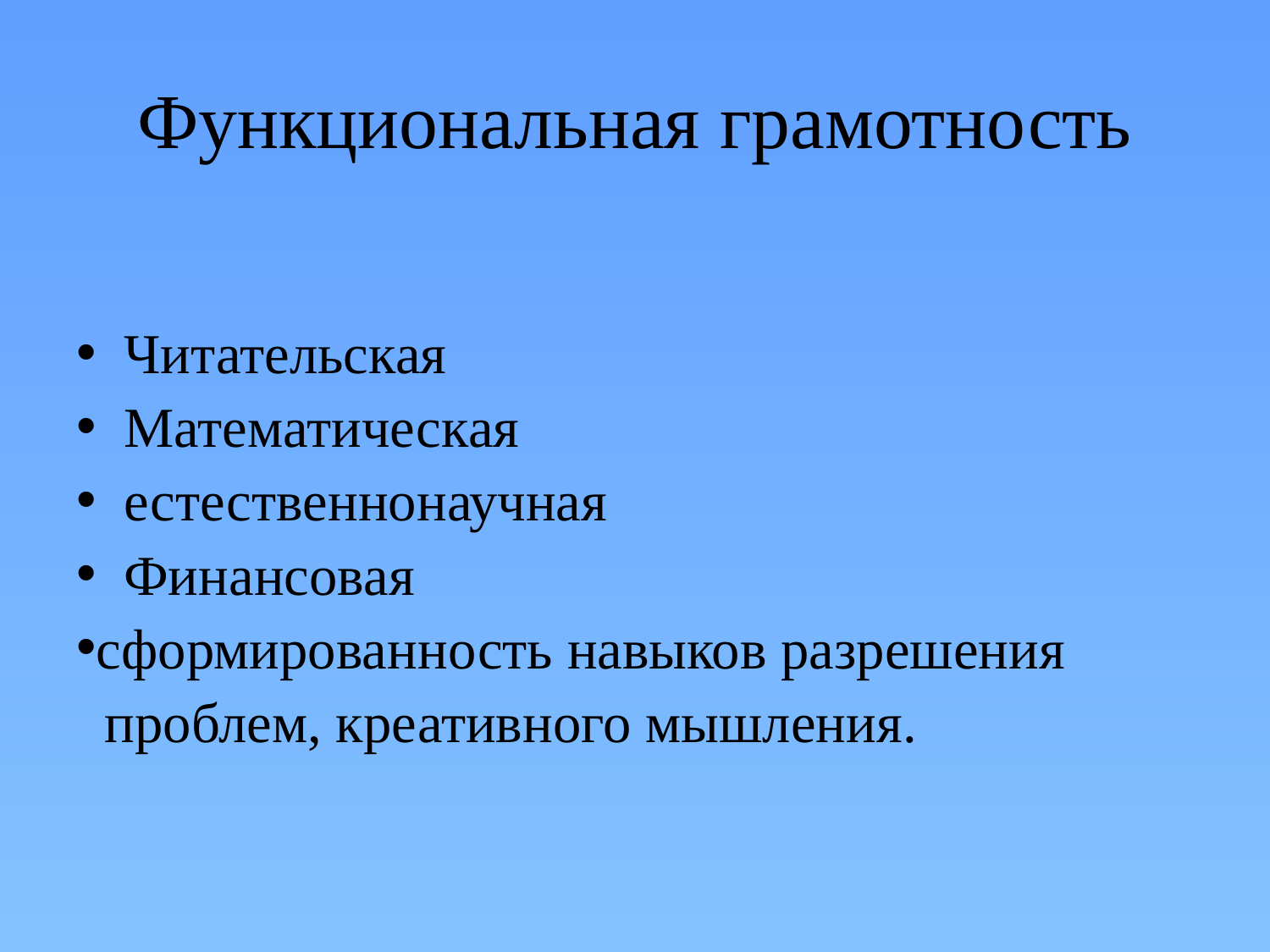

# Функциональная грамотность

Читательская

Математическая

естественнонаучная

Финансовая

сформированность навыков разрешения

  проблем, креативного мышления.